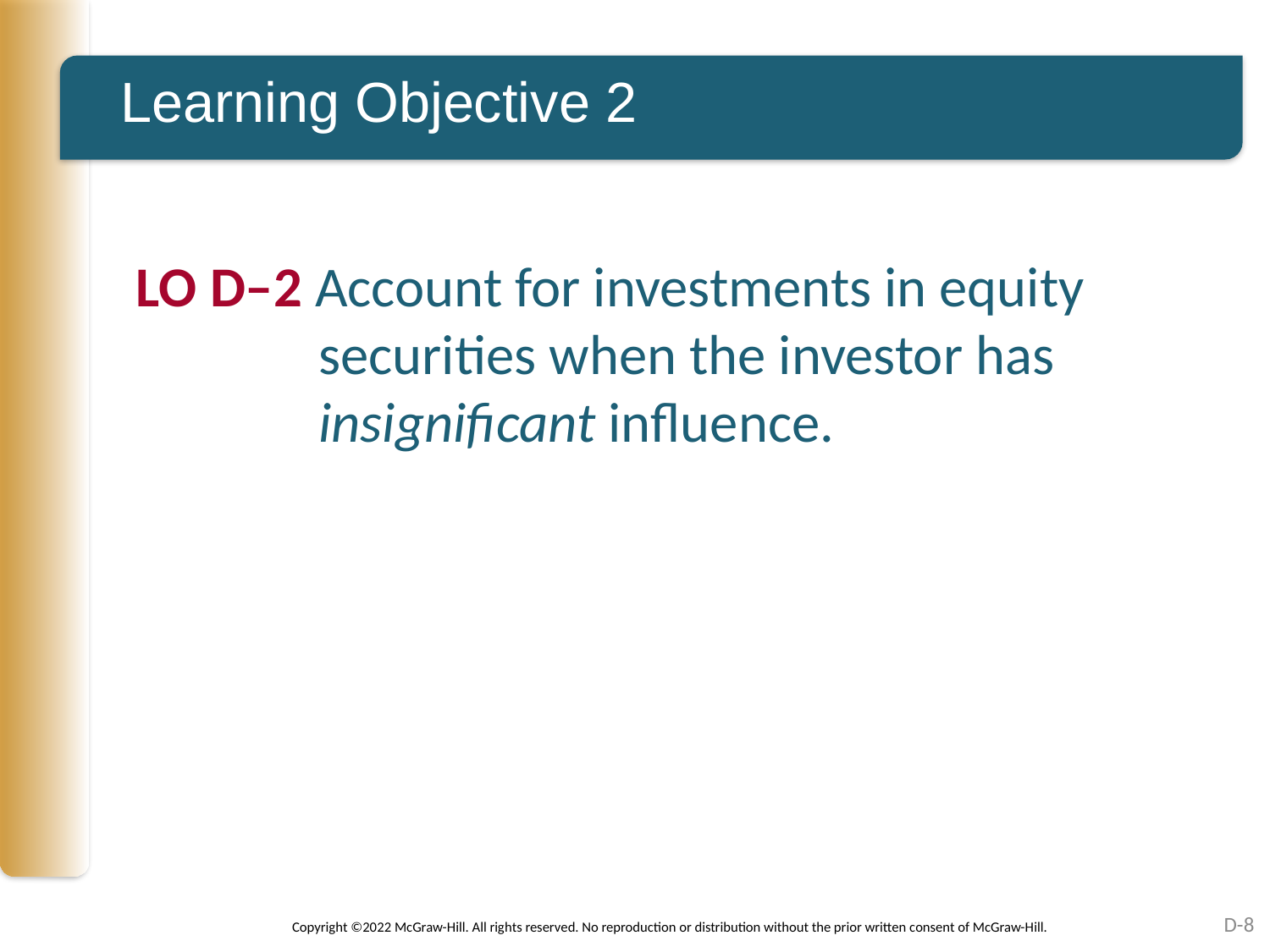

# Learning Objective 2

LO D–2 Account for investments in equity securities when the investor has insignificant influence.
D-8
Copyright ©2022 McGraw-Hill. All rights reserved. No reproduction or distribution without the prior written consent of McGraw-Hill.